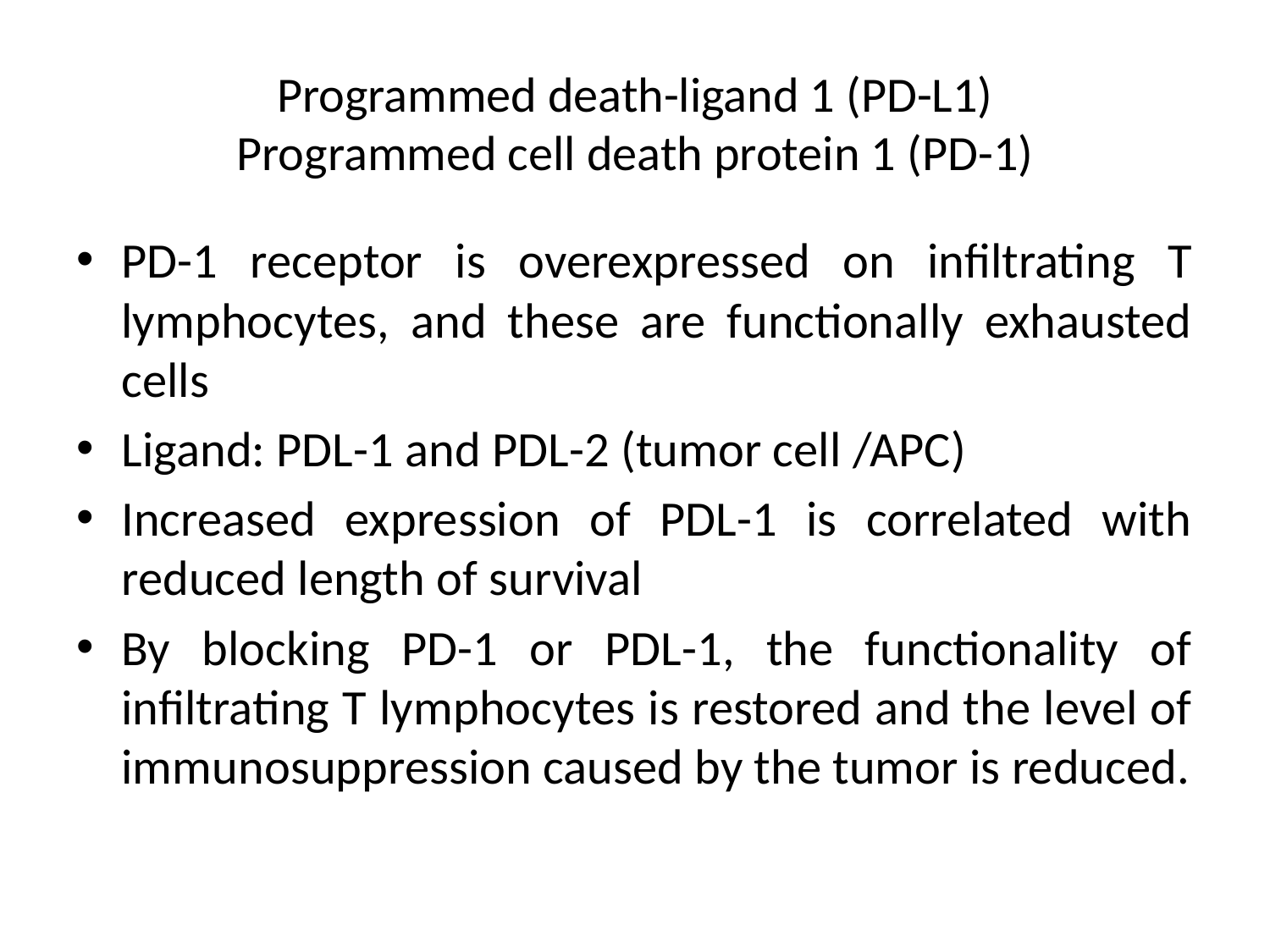

# Programmed death-ligand 1 (PD-L1) Programmed cell death protein 1 (PD-1)
PD-1 receptor is overexpressed on infiltrating T lymphocytes, and these are functionally exhausted cells
Ligand: PDL-1 and PDL-2 (tumor cell /APC)
Increased expression of PDL-1 is correlated with reduced length of survival
By blocking PD-1 or PDL-1, the functionality of infiltrating T lymphocytes is restored and the level of immunosuppression caused by the tumor is reduced.